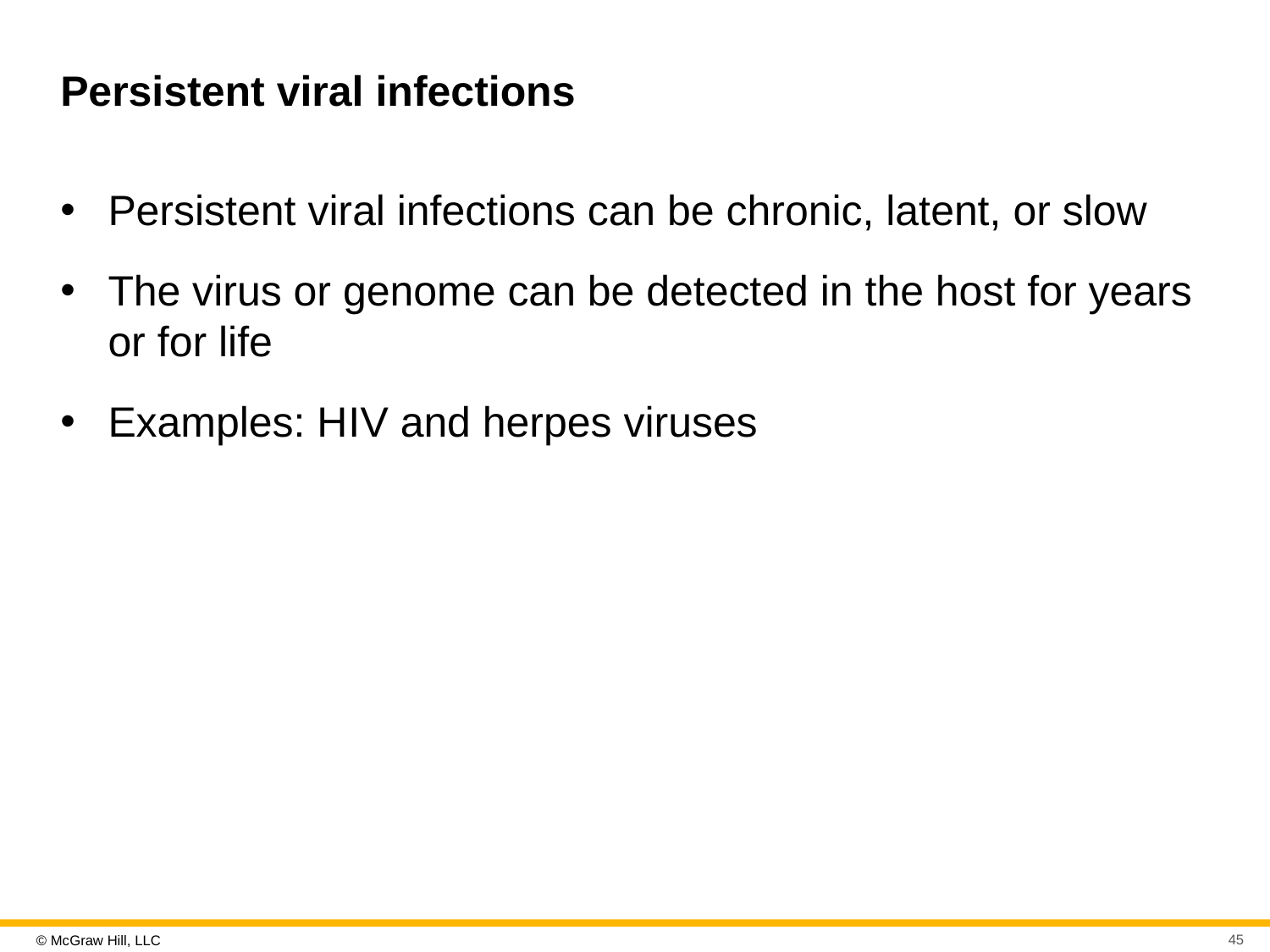

# Persistent viral infections
Persistent viral infections can be chronic, latent, or slow
The virus or genome can be detected in the host for years or for life
Examples: H I V and herpes viruses
45